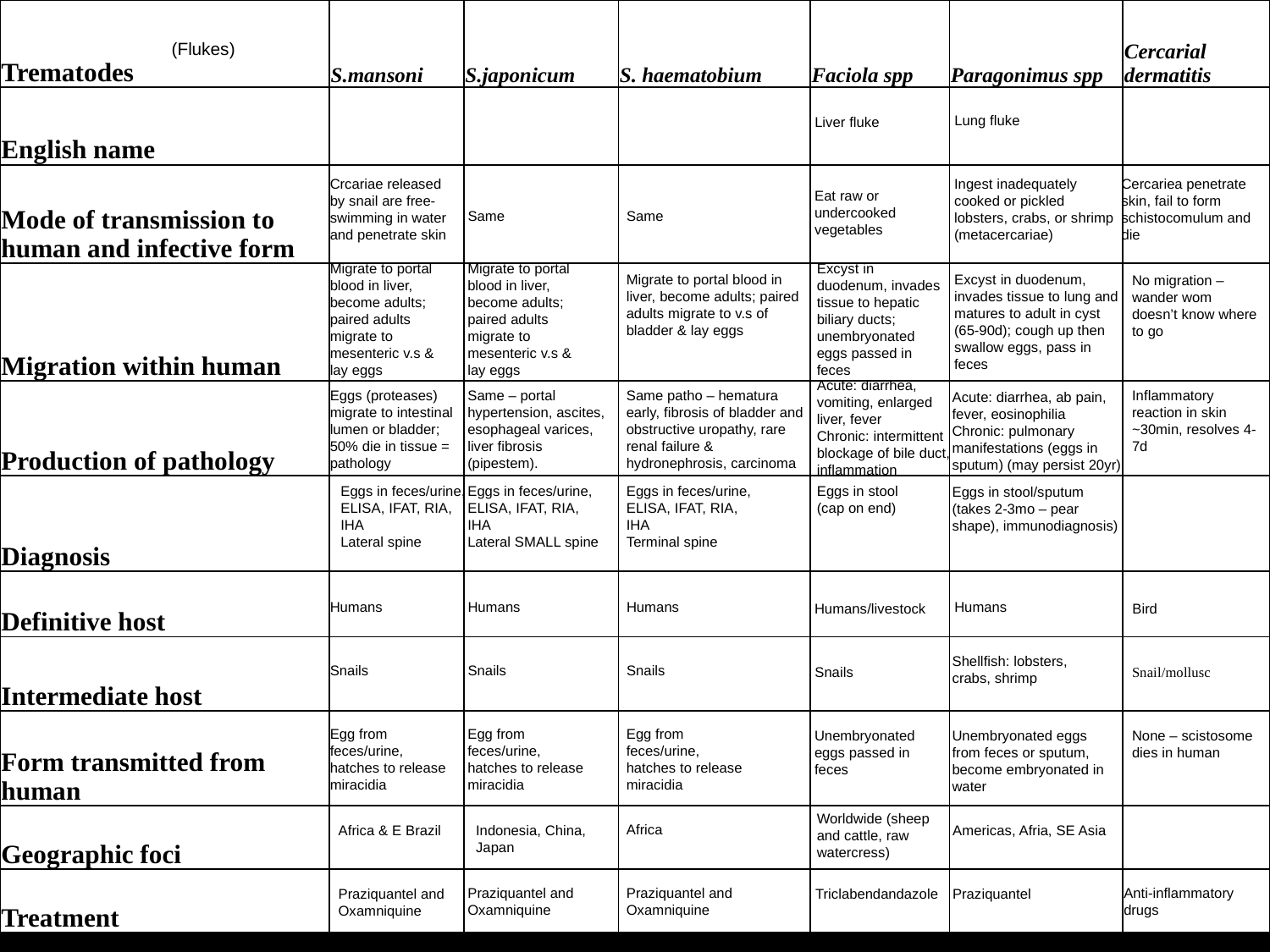

| Trematodes | S.mansoni | S.japonicum | S. haematobium | Faciola spp | Paragonimus spp | Cercarial dermatitis |
| --- | --- | --- | --- | --- | --- | --- |
| English name |  |  |  |  |  |  |
| Mode of transmission to human and infective form |  |  |  |  |  |  |
| Migration within human |  |  |  |  |  |  |
| Production of pathology |  |  |  |  |  |  |
| Diagnosis |  |  |  |  |  |  |
| Definitive host |  |  |  |  |  |  |
| Intermediate host |  |  |  |  |  |  |
| Form transmitted from human |  |  |  |  |  |  |
| Geographic foci |  |  |  |  |  |  |
| Treatment |  |  |  |  |  |  |
(Flukes)
Lung fluke
Liver fluke
Crcariae released by snail are free-swimming in water and penetrate skin
Ingest inadequately cooked or pickled lobsters, crabs, or shrimp (metacercariae)
Cercariea penetrate skin, fail to form schistocomulum and die
Eat raw or undercooked vegetables
Same
Same
Migrate to portal blood in liver, become adults; paired adults migrate to mesenteric v.s & lay eggs
Migrate to portal blood in liver, become adults; paired adults migrate to mesenteric v.s & lay eggs
Excyst in duodenum, invades tissue to hepatic biliary ducts; unembryonated eggs passed in feces
Migrate to portal blood in liver, become adults; paired adults migrate to v.s of bladder & lay eggs
Excyst in duodenum, invades tissue to lung and matures to adult in cyst (65-90d); cough up then swallow eggs, pass in feces
No migration – wander wom doesn’t know where to go
Acute: diarrhea, vomiting, enlarged liver, fever
Chronic: intermittent blockage of bile duct, inflammation
Eggs (proteases) migrate to intestinal lumen or bladder; 50% die in tissue = pathology
Same – portal hypertension, ascites, esophageal varices, liver fibrosis (pipestem).
Same patho – hematura early, fibrosis of bladder and obstructive uropathy, rare renal failure & hydronephrosis, carcinoma
Inflammatory reaction in skin ~30min, resolves 4-7d
Acute: diarrhea, ab pain, fever, eosinophilia
Chronic: pulmonary manifestations (eggs in sputum) (may persist 20yr)
Eggs in feces/urine, ELISA, IFAT, RIA, IHA
Lateral spine
Eggs in feces/urine, ELISA, IFAT, RIA, IHA
Lateral SMALL spine
Eggs in feces/urine, ELISA, IFAT, RIA, IHA
Terminal spine
Eggs in stool
(cap on end)
Eggs in stool/sputum (takes 2-3mo – pear shape), immunodiagnosis)
Humans
Humans
Humans
Humans
Humans/livestock
Bird
Shellfish: lobsters, crabs, shrimp
Snails
Snails
Snails
Snails
Snail/mollusc
Egg from feces/urine, hatches to release miracidia
Egg from feces/urine, hatches to release miracidia
Egg from feces/urine, hatches to release miracidia
Unembryonated eggs passed in feces
Unembryonated eggs from feces or sputum, become embryonated in water
None – scistosome dies in human
Worldwide (sheep and cattle, raw watercress)
Africa
Africa & E Brazil
Indonesia, China, Japan
Americas, Afria, SE Asia
Praziquantel and Oxamniquine
Praziquantel and Oxamniquine
Anti-inflammatory drugs
Praziquantel and Oxamniquine
Triclabendandazole
Praziquantel